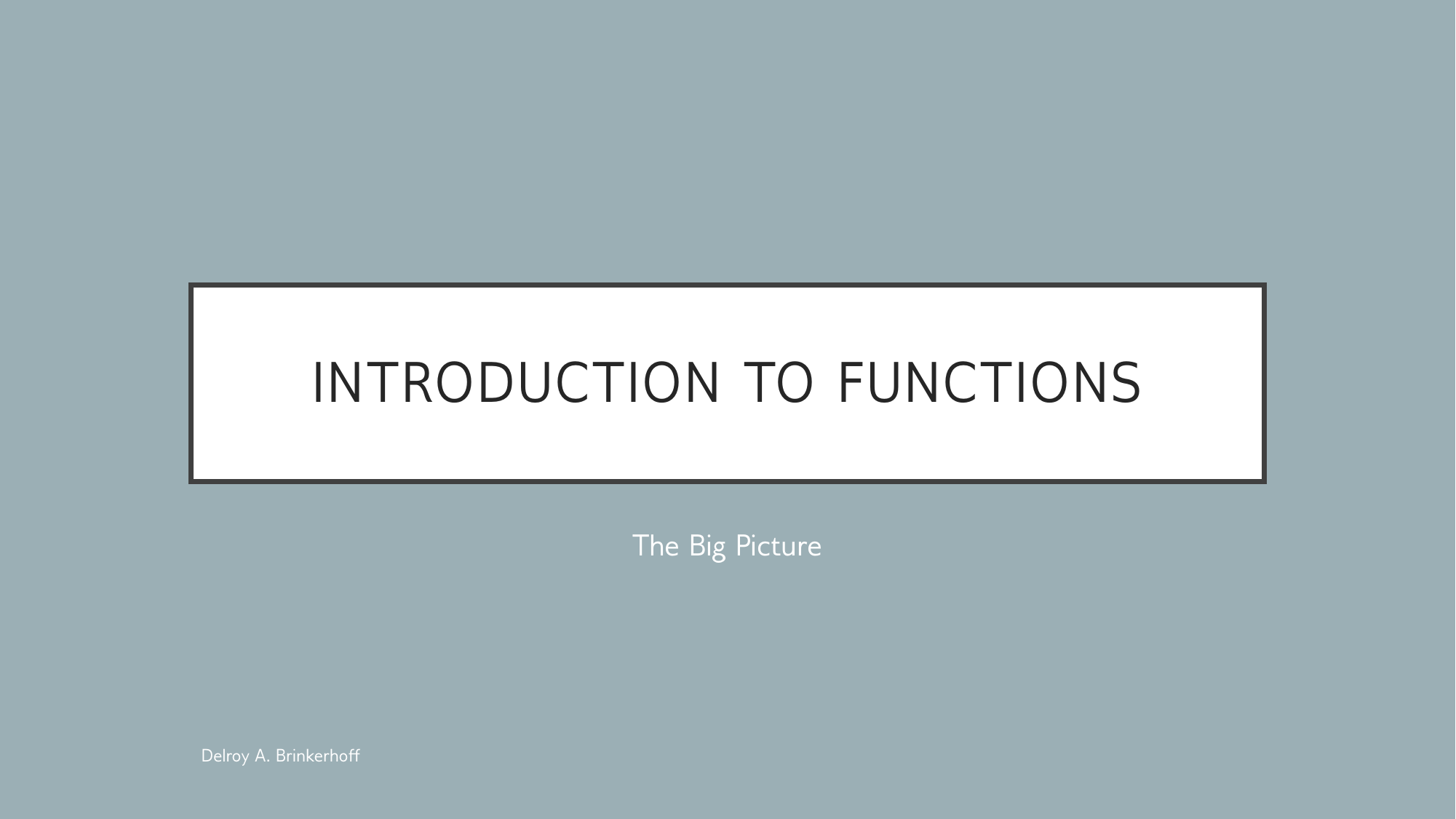

# Introduction To Functions
The Big Picture
Delroy A. Brinkerhoff